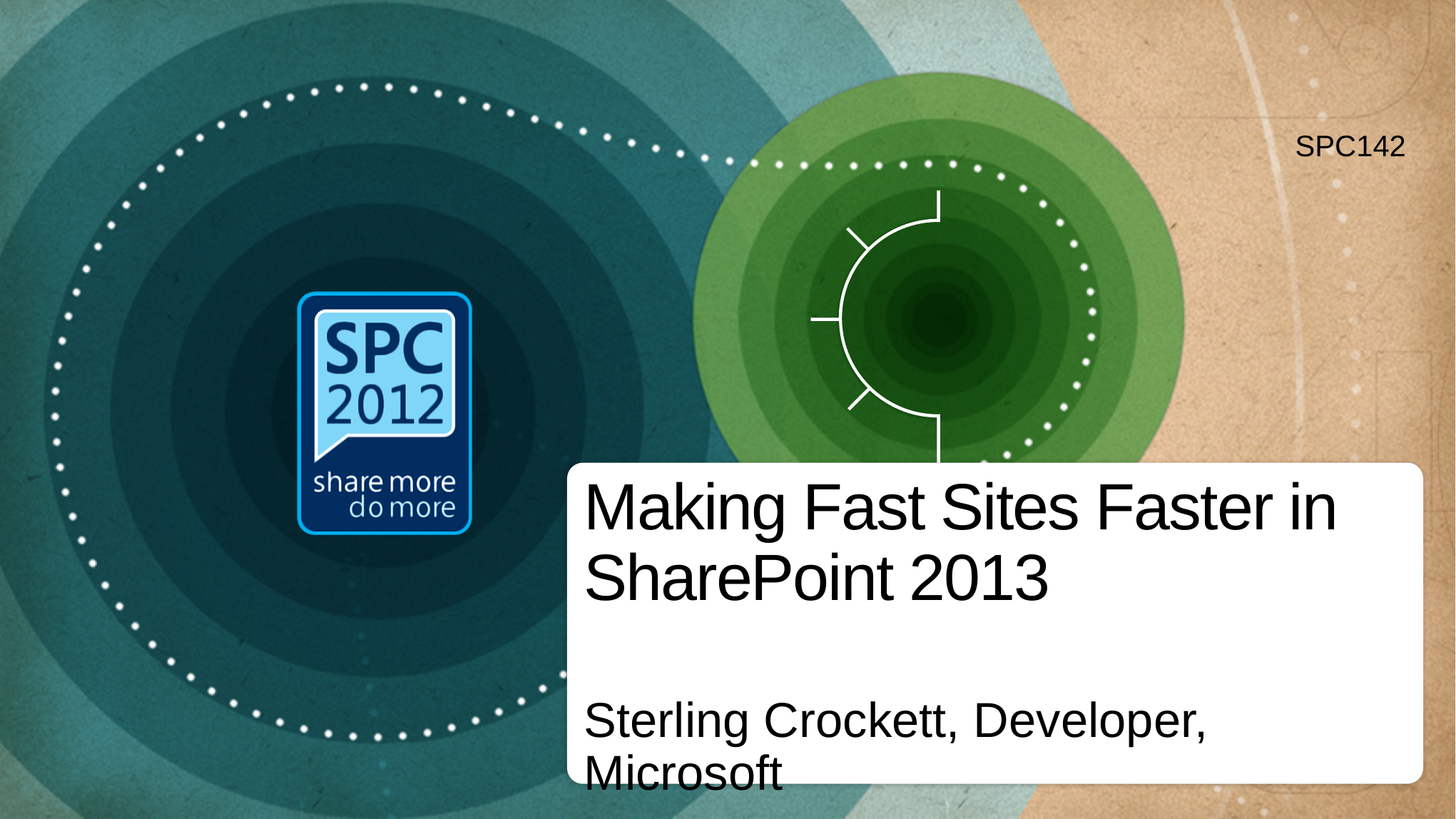

SPC142
# Making Fast Sites Faster in SharePoint 2013

Sterling Crockett, Developer, Microsoft